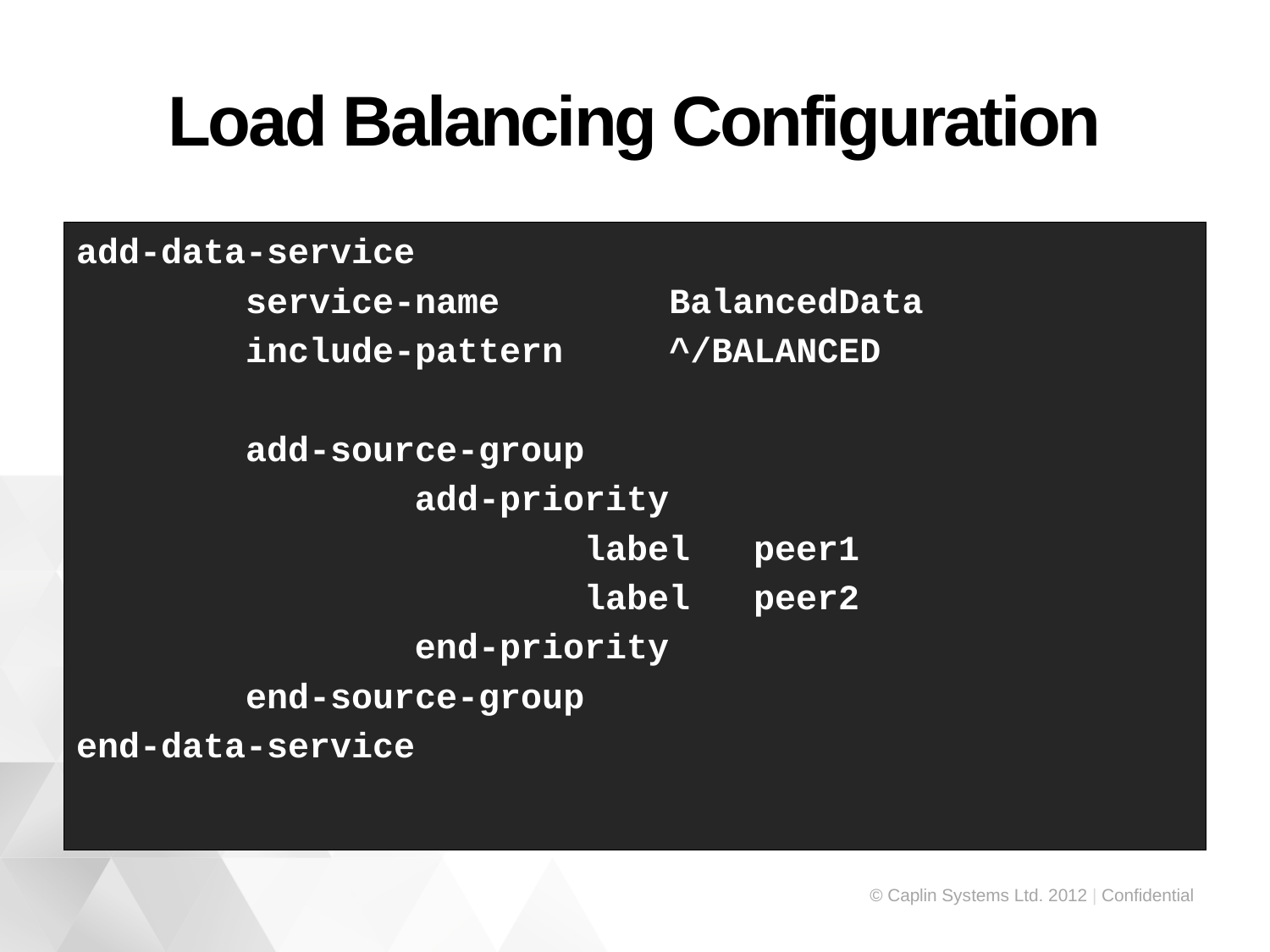

# Load Balancing Configuration
add-data-service
        service-name        BalancedData
        include-pattern     ^/BALANCED

        add-source-group
                add-priority
                        label   peer1
                        label   peer2
                end-priority
        end-source-group
end-data-service